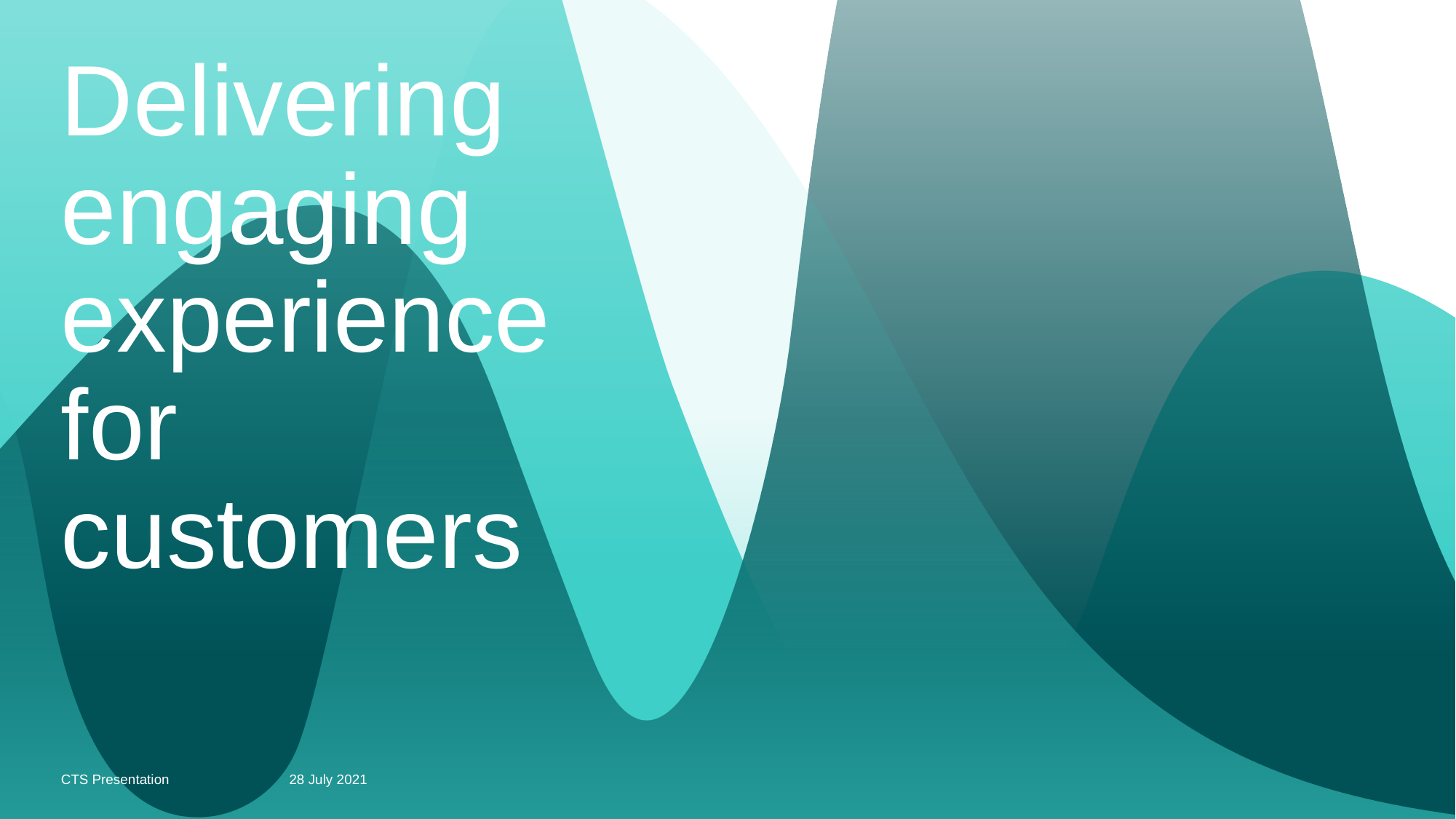

# Delivering engaging experience for  customers
CTS Presentation
28 July 2021